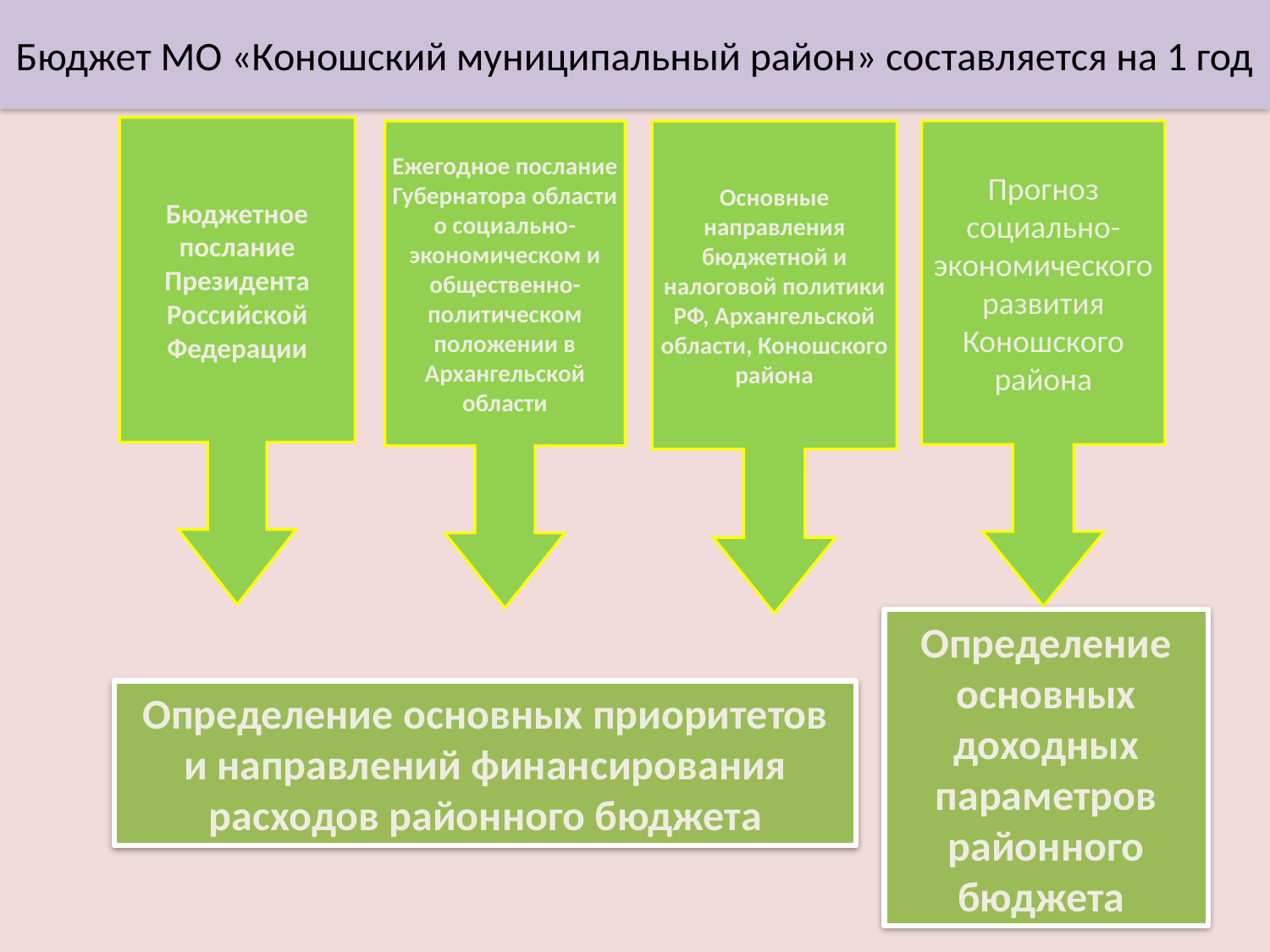

# Бюджет МО «Коношский муниципальный район» составляется на 1 год
Бюджетное послание Президента Российской Федерации
Ежегодное послание Губернатора области о социально-экономическом и общественно-политическом положении в Архангельской области
Основные направления бюджетной и налоговой политики РФ, Архангельской области, Коношского района
Прогноз социально-экономического развития Коношского района
Определение основных доходных параметров районного бюджета
Определение основных приоритетов и направлений финансирования расходов районного бюджета
8